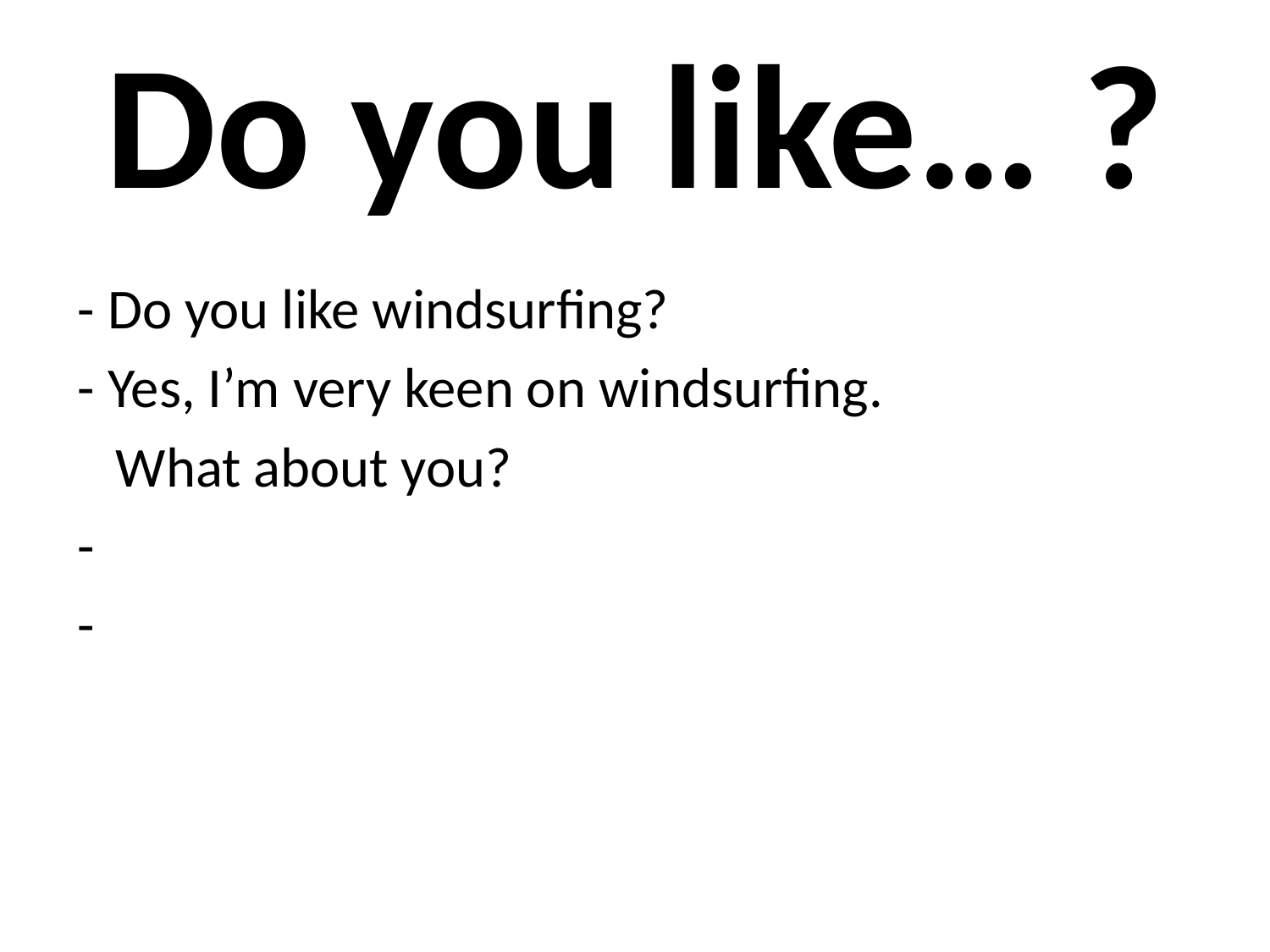

# Do you like… ?
- Do you like windsurfing?
- Yes, I’m very keen on windsurfing.
   What about you?
-
-